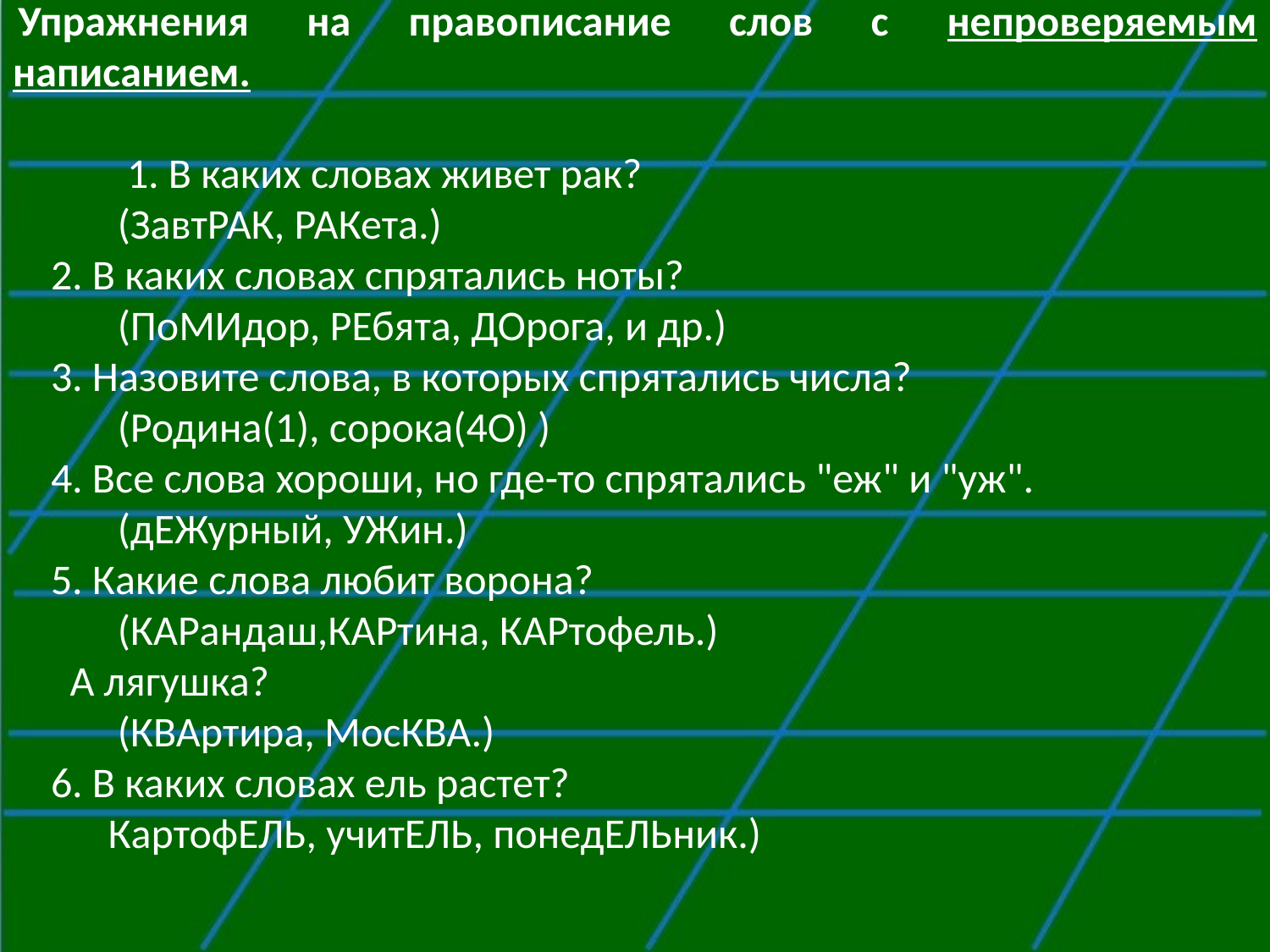

Упражнения на правописание слов с непроверяемым написанием.
            1. В каких словах живет рак?
           (ЗавтРАК, РАКета.)
    2. В каких словах спрятались ноты?
           (ПоМИдор, РЕбята, ДОрога, и др.)
    3. Назовите слова, в которых спрятались числа?
           (Родина(1), сорока(4О) )
    4. Все слова хороши, но где-то спрятались "еж" и "уж".
           (дЕЖурный, УЖин.)
    5. Какие слова любит ворона?
           (КАРандаш,КАРтина, КАРтофель.)
      А лягушка?
           (КВАртира, МосКВА.)
    6. В каких словах ель растет?
          КартофЕЛЬ, учитЕЛЬ, понедЕЛЬник.)